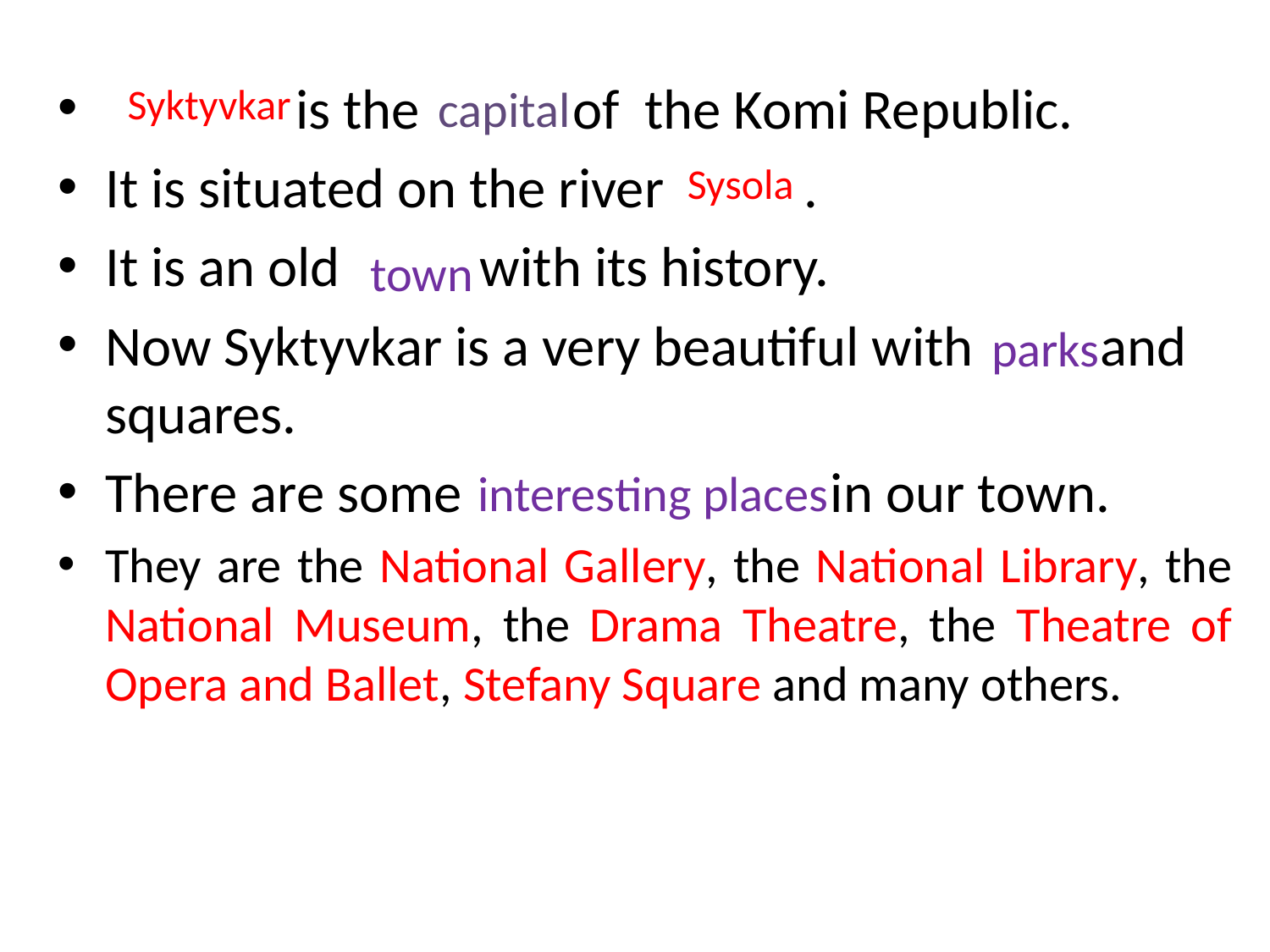

#
               is the            of  the Komi Republic.
It is situated on the river           .
It is an old           with its history.
Now Syktyvkar is a very beautiful with          and squares.
There are some                             in our town.
They are the National Gallery, the National Library, the National Museum, the Drama Theatre, the Theatre of Opera and Ballet, Stefany Square and many others.
Syktyvkar
capital
Sysola
town
parks
interesting places